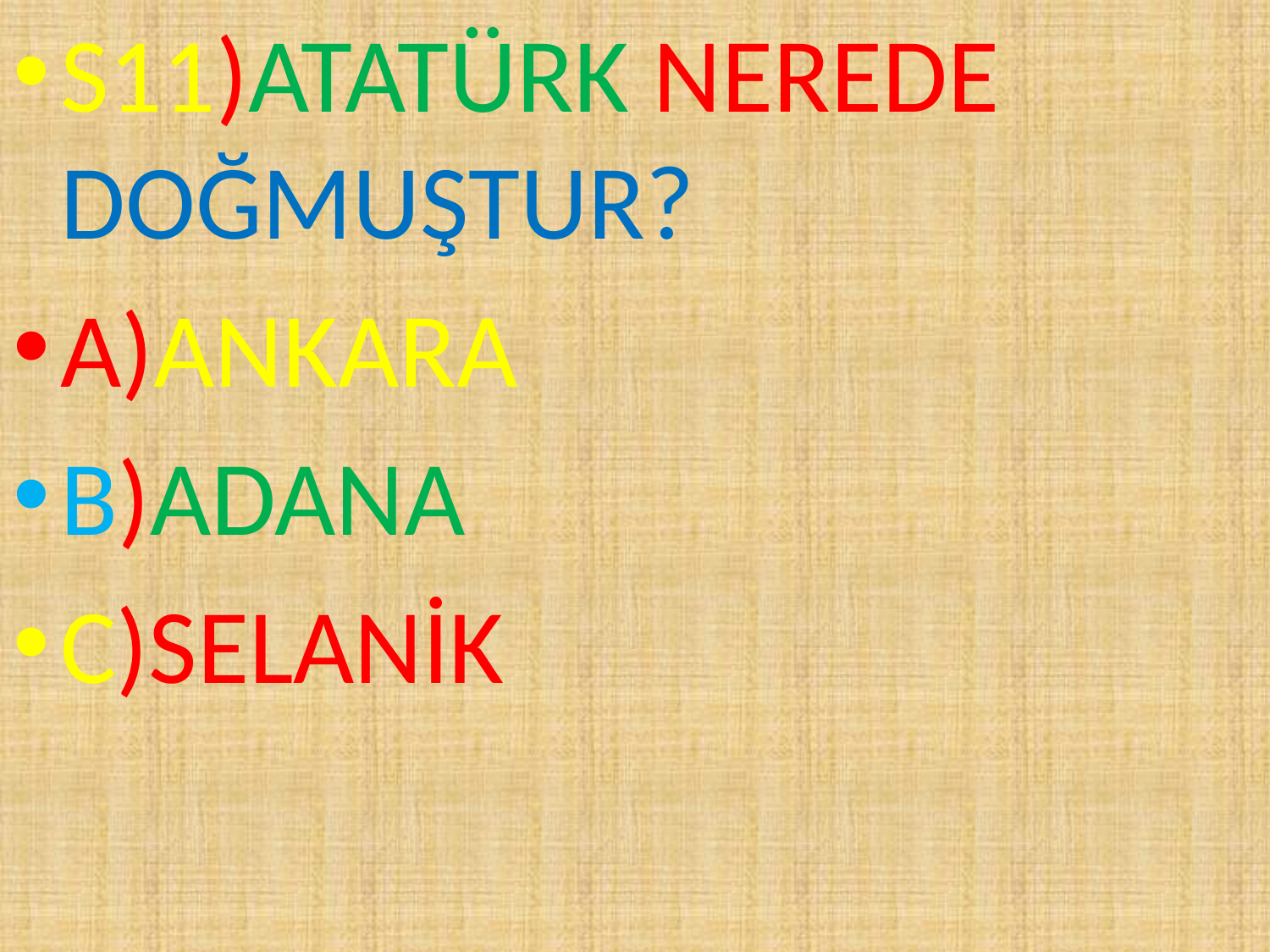

S11)ATATÜRK NEREDE DOĞMUŞTUR?
A)ANKARA
B)ADANA
C)SELANİK
#